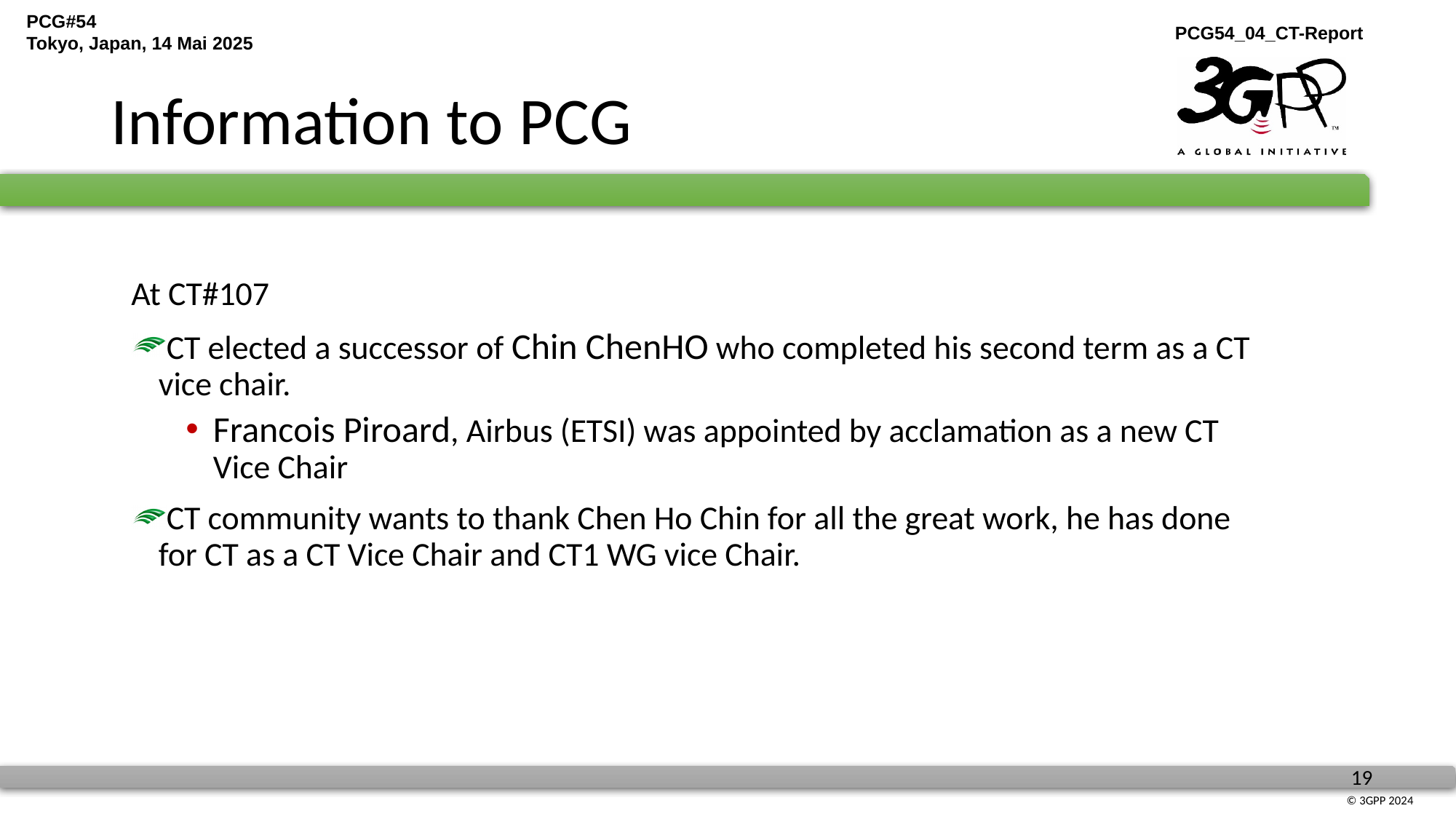

# Information to PCG
At CT#107
CT elected a successor of Chin ChenHO who completed his second term as a CT vice chair.
Francois Piroard, Airbus (ETSI) was appointed by acclamation as a new CT Vice Chair
CT community wants to thank Chen Ho Chin for all the great work, he has done for CT as a CT Vice Chair and CT1 WG vice Chair.